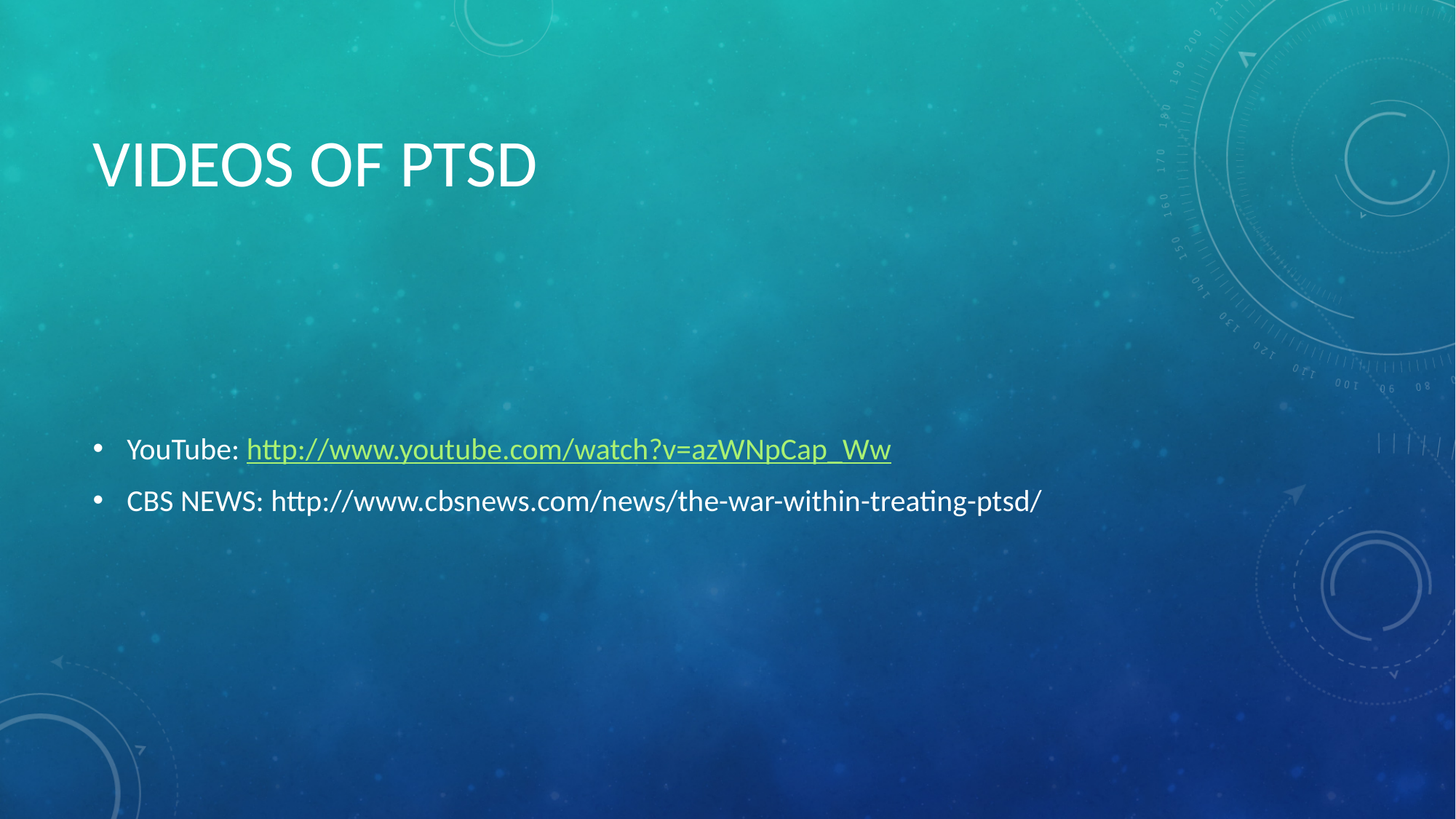

# Videos of PTSD
YouTube: http://www.youtube.com/watch?v=azWNpCap_Ww
CBS NEWS: http://www.cbsnews.com/news/the-war-within-treating-ptsd/